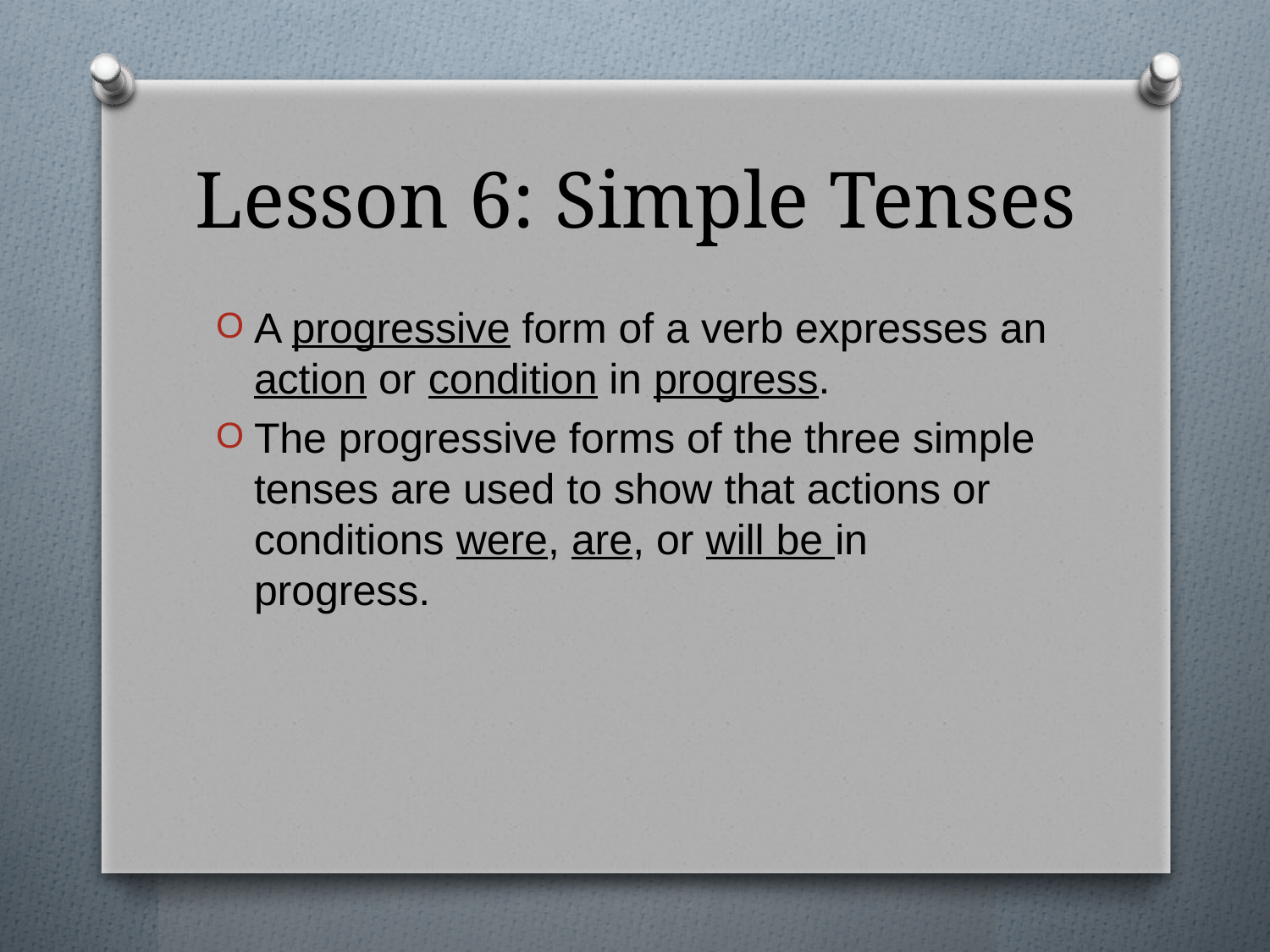

# Lesson 6: Simple Tenses
A progressive form of a verb expresses an action or condition in progress.
The progressive forms of the three simple tenses are used to show that actions or conditions were, are, or will be in progress.